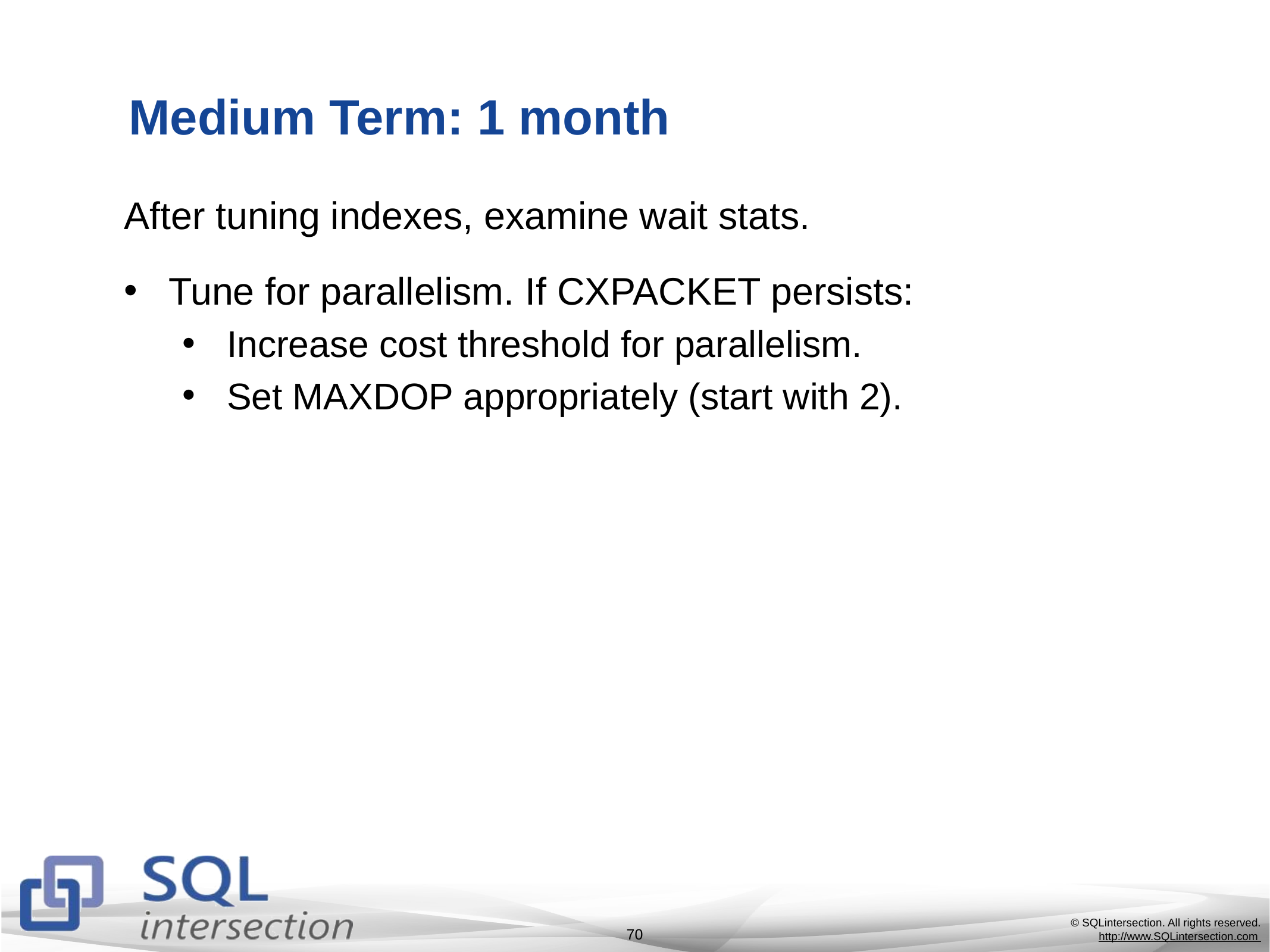

# Medium Term: 1 month
After tuning indexes, examine wait stats.
Tune for parallelism. If CXPACKET persists:
Increase cost threshold for parallelism.
Set MAXDOP appropriately (start with 2).